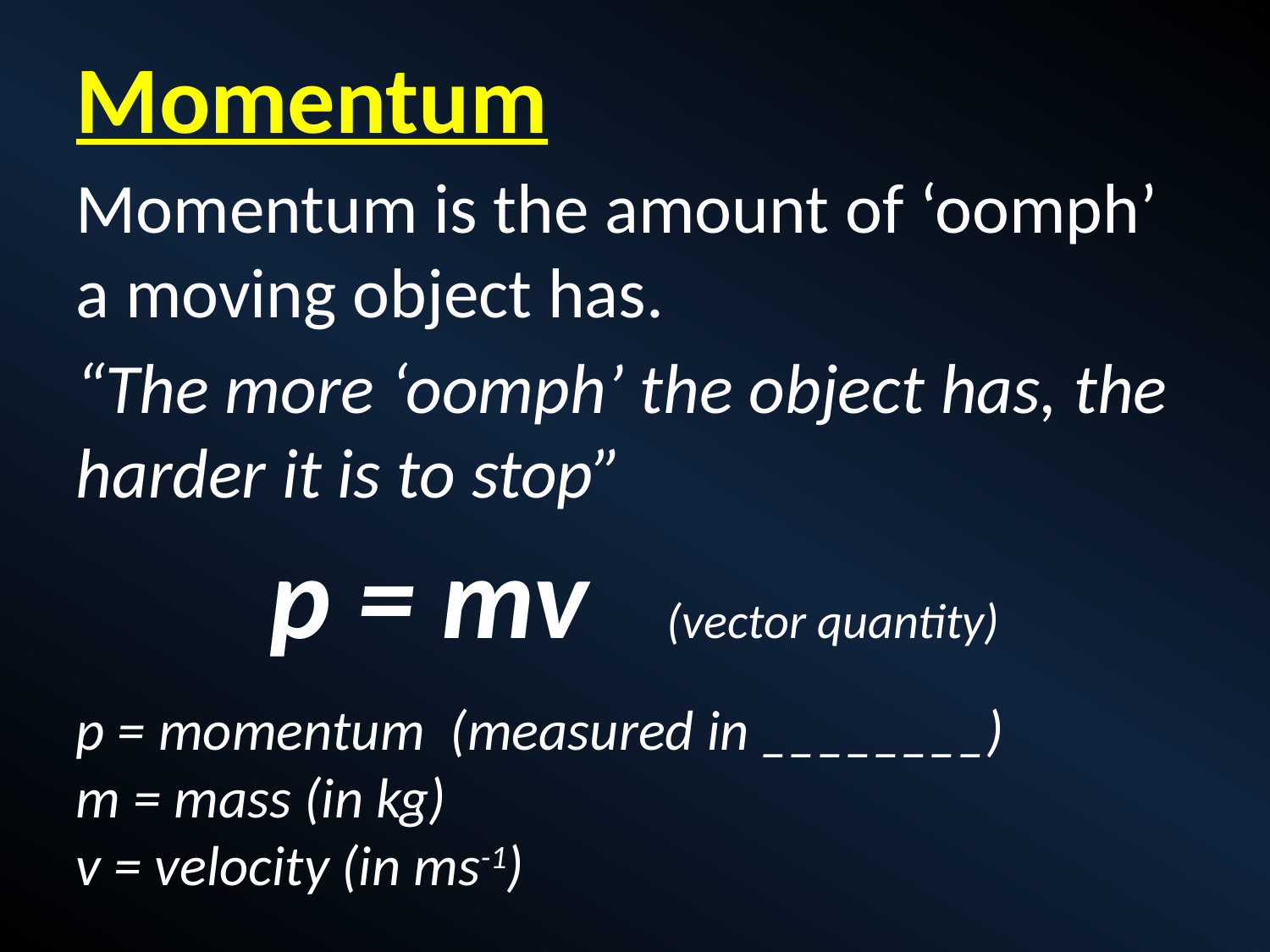

Momentum
Momentum is the amount of ‘oomph’ a moving object has.
“The more ‘oomph’ the object has, the harder it is to stop”
p = mv   (vector quantity)
p = momentum  (measured in ________)
m = mass (in kg)
v = velocity (in ms-1)